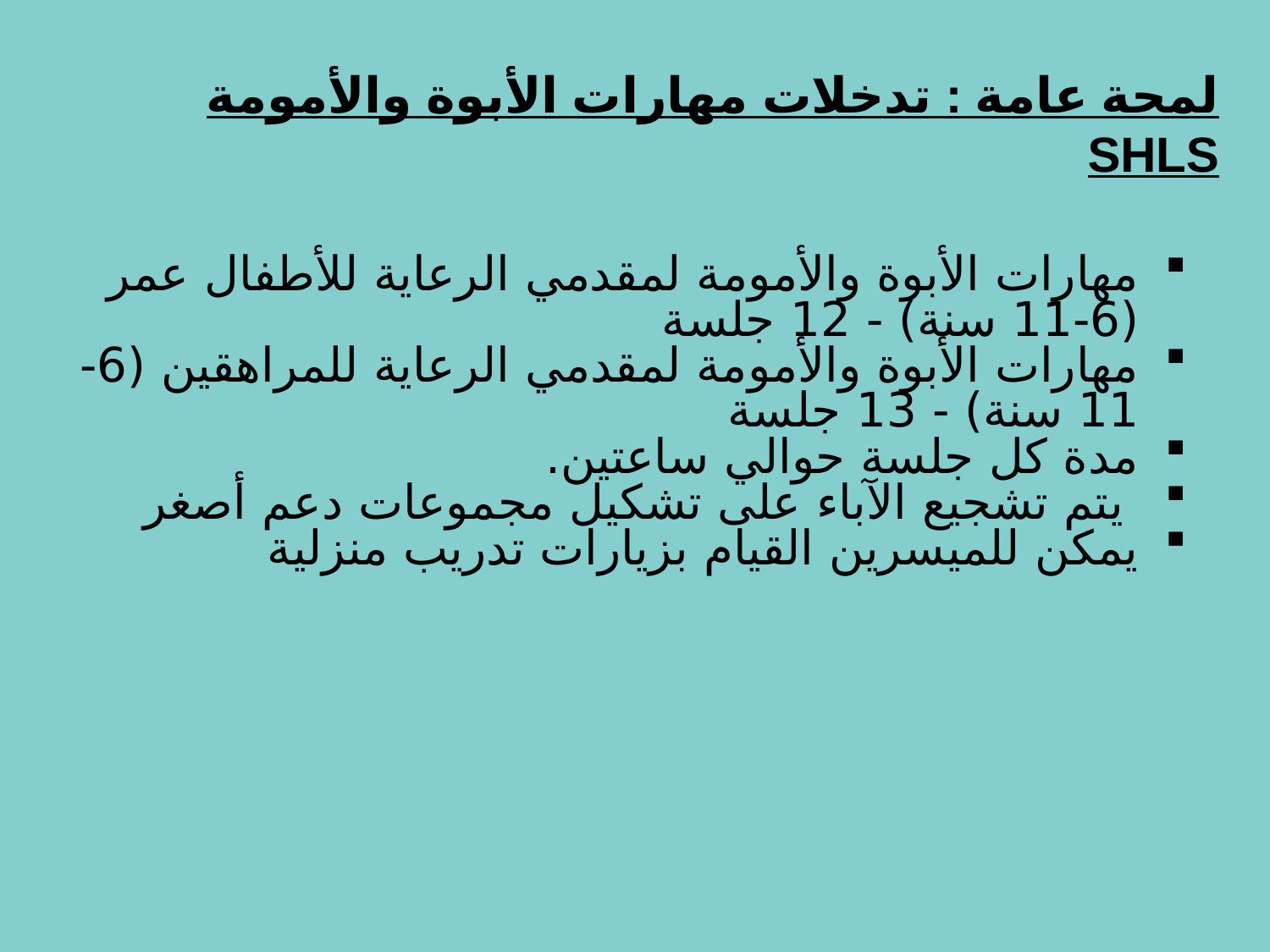

# لمحة عامة : تدخلات مهارات الأبوة والأمومة SHLS

مهارات الأبوة والأمومة لمقدمي الرعاية للأطفال عمر (6-11 سنة) - 12 جلسة
مهارات الأبوة والأمومة لمقدمي الرعاية للمراهقين (6-11 سنة) - 13 جلسة
مدة كل جلسة حوالي ساعتين.
 يتم تشجيع الآباء على تشكيل مجموعات دعم أصغر
يمكن للميسرين القيام بزيارات تدريب منزلية